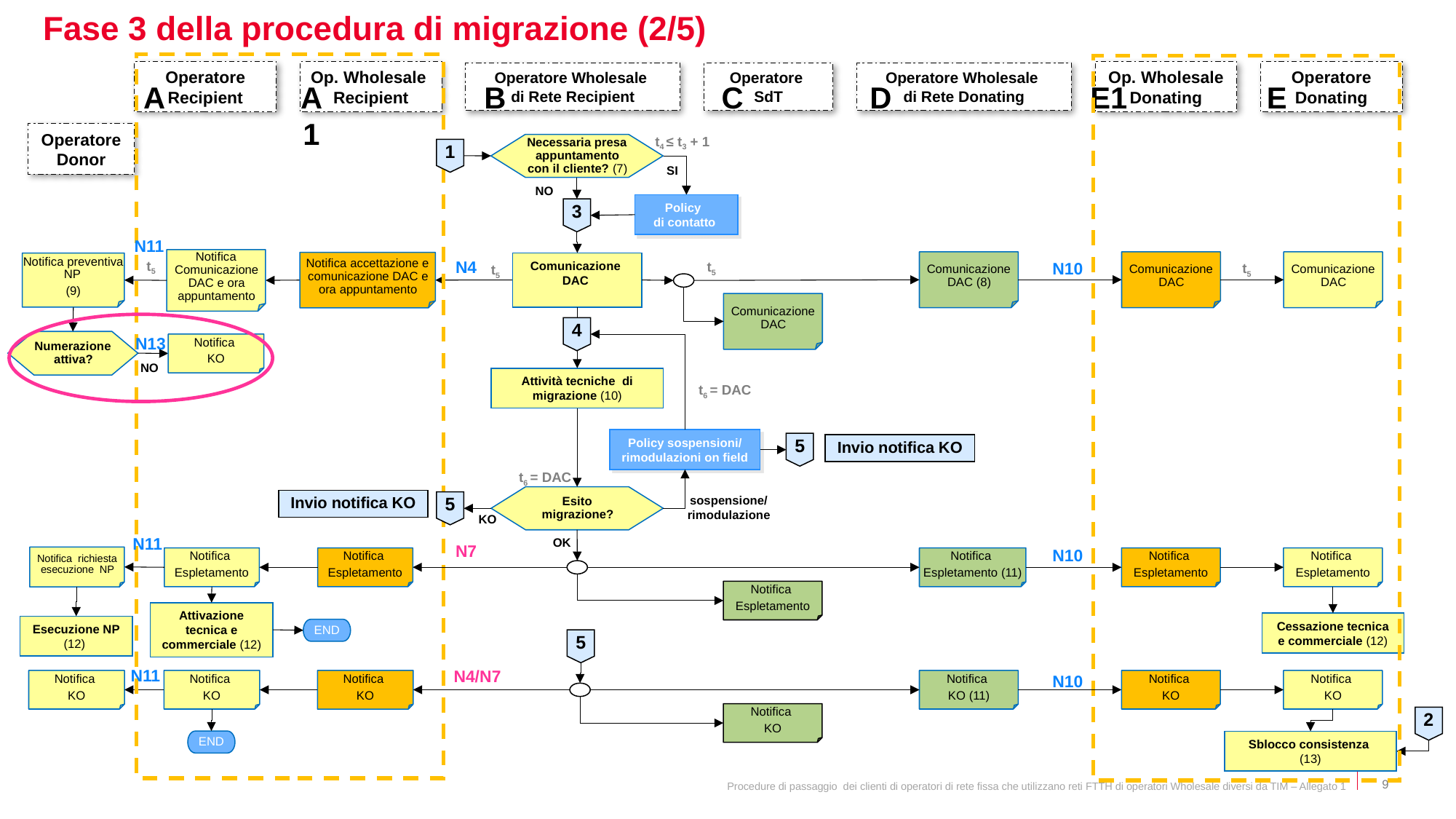

Fase 3 della procedura di migrazione (2/5)

Operatore Wholesale
di Rete Recipient
Operatore
SdT
Operatore Wholesale
di Rete Donating
Operatore Recipient
Op. Wholesale  Recipient
Op. Wholesale Donating
Operatore Donating
A
A1
B
C
D
E1
E
Operatore
Donor
t4 ≤ t3 + 1
Necessaria presa appuntamento con il cliente? (7)
1
SI
NO
Policy
di contatto
3
N11
Notifica Comunicazione DAC e ora appuntamento
N4
Comunicazione DAC (8)
Comunicazione DAC
Comunicazione DAC
Notifica accettazione e comunicazione DAC e ora appuntamento
Comunicazione  DAC

N10
Notifica preventiva NP
(9)
t5
t5
t5
t5

Comunicazione DAC

4
N13
Numerazione attiva?
Notifica
KO
NO
Attività tecniche  di migrazione (10)
t6 = DAC
Policy sospensioni/
rimodulazioni on field
5
Invio notifica KO
t6 = DAC
Esito migrazione?
Invio notifica KO
5
sospensione/
rimodulazione
KO
N11
OK
N7
N10
Notifica  richiesta esecuzione  NP
Notifica
Espletamento
Notifica
Espletamento
Notifica
Espletamento (11)
Notifica
Espletamento
Notifica
Espletamento

Notifica
Espletamento
Attivazione tecnica e commerciale (12)
Cessazione tecnica e commerciale (12)
Esecuzione NP (12)
END
5
N11
N4/N7
N10
Notifica
KO
Notifica
KO
Notifica
KO
Notifica
KO (11)
Notifica
KO
Notifica
KO

Notifica
KO
2
END
Sblocco consistenza
(13)